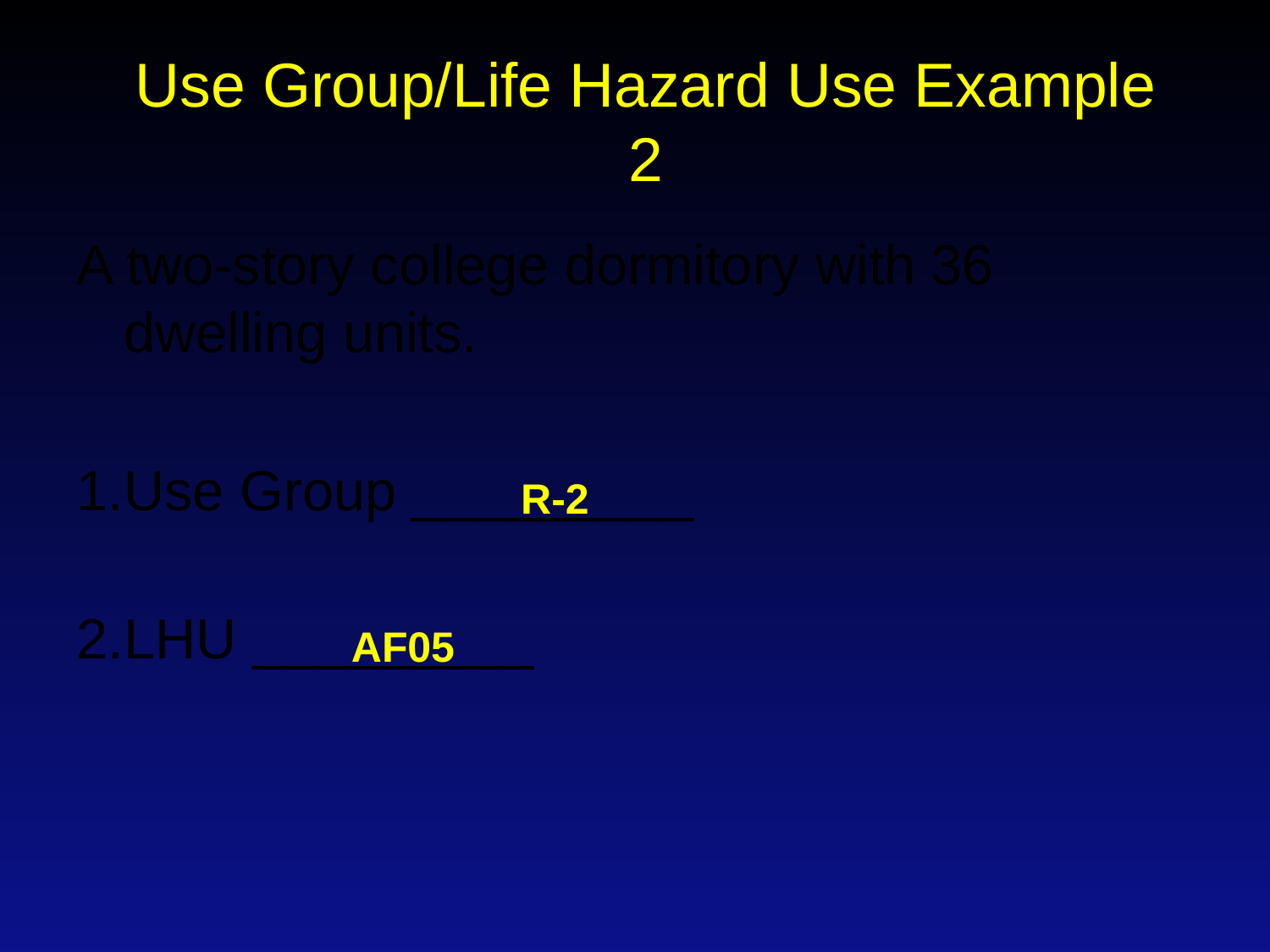

# Use Group/Life Hazard Use Example 2
A two-story college dormitory with 36 dwelling units.

Use Group _________

LHU _________

R-2
AF05